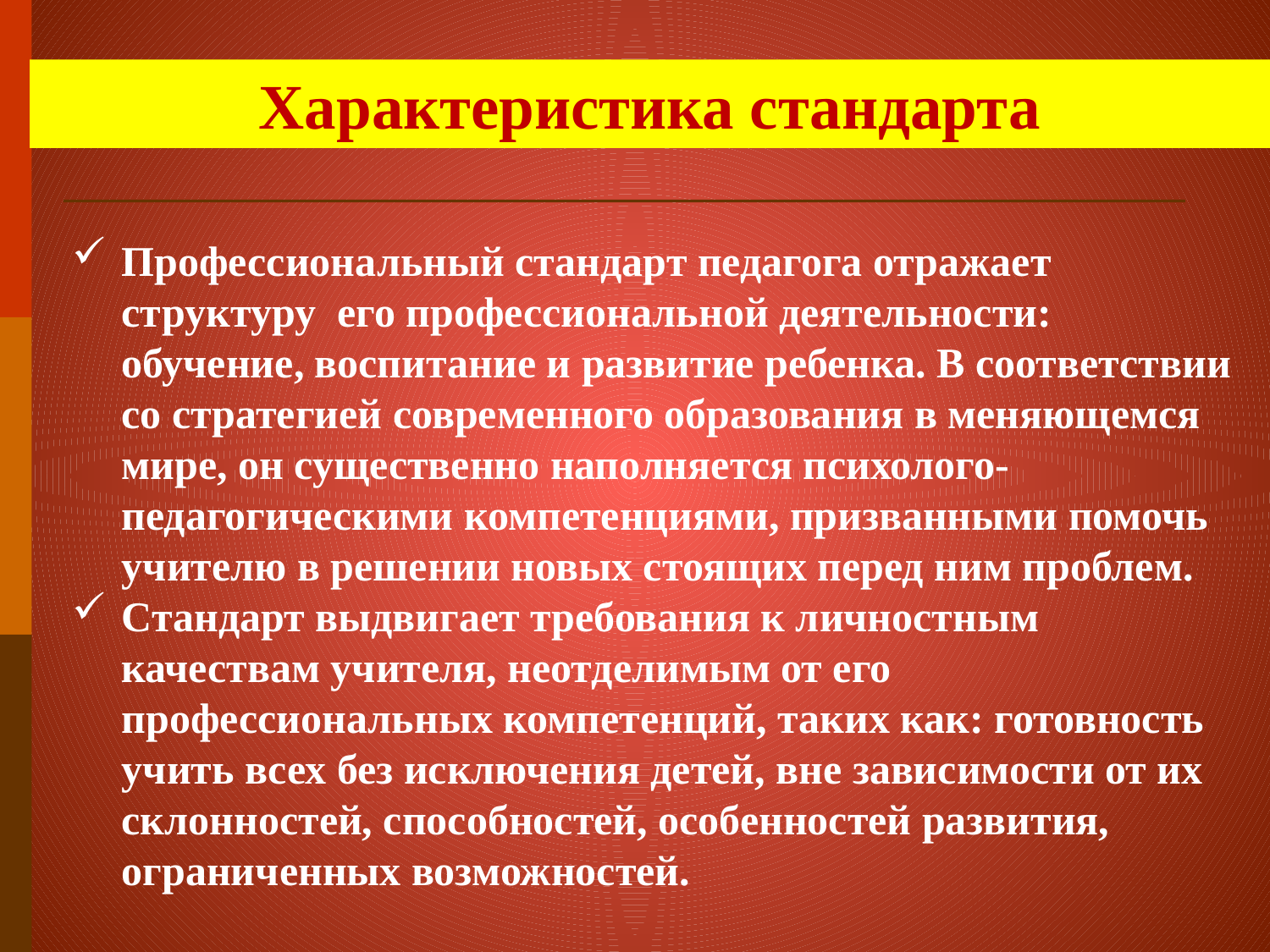

Характеристика стандарта

Профессиональный стандарт педагога отражает  структуру  его профессиональной деятельности: обучение, воспитание и развитие ребенка. В соответствии со стратегией современного образования в меняющемся мире, он существенно наполняется психолого-педагогическими компетенциями, призванными помочь учителю в решении новых стоящих перед ним проблем.
Стандарт выдвигает требования к личностным качествам учителя, неотделимым от его профессиональных компетенций, таких как: готовность учить всех без исключения детей, вне зависимости от их склонностей, способностей, особенностей развития, ограниченных возможностей.